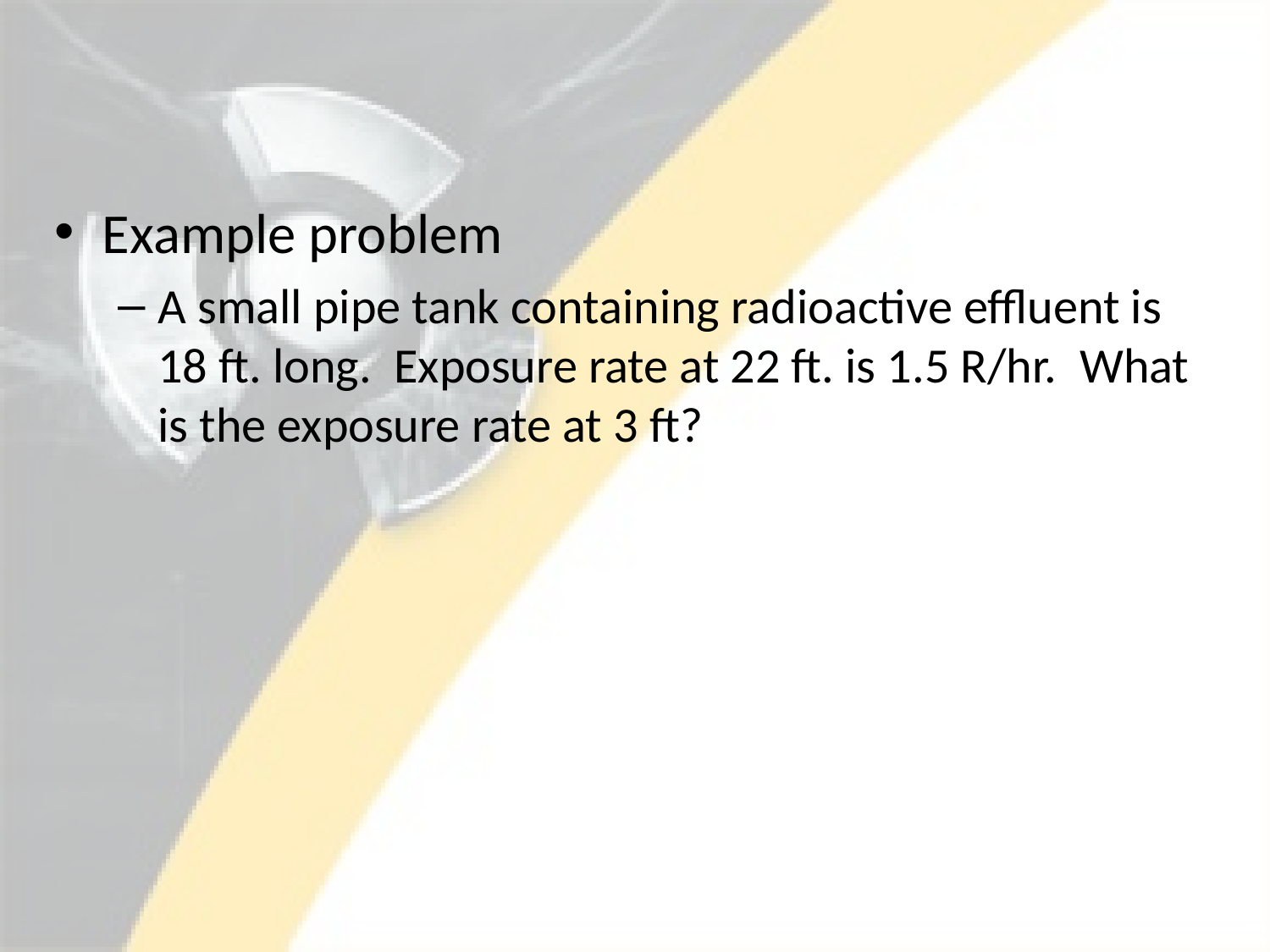

#
Example problem
A small pipe tank containing radioactive effluent is 18 ft. long.  Exposure rate at 22 ft. is 1.5 R/hr.  What is the exposure rate at 3 ft?